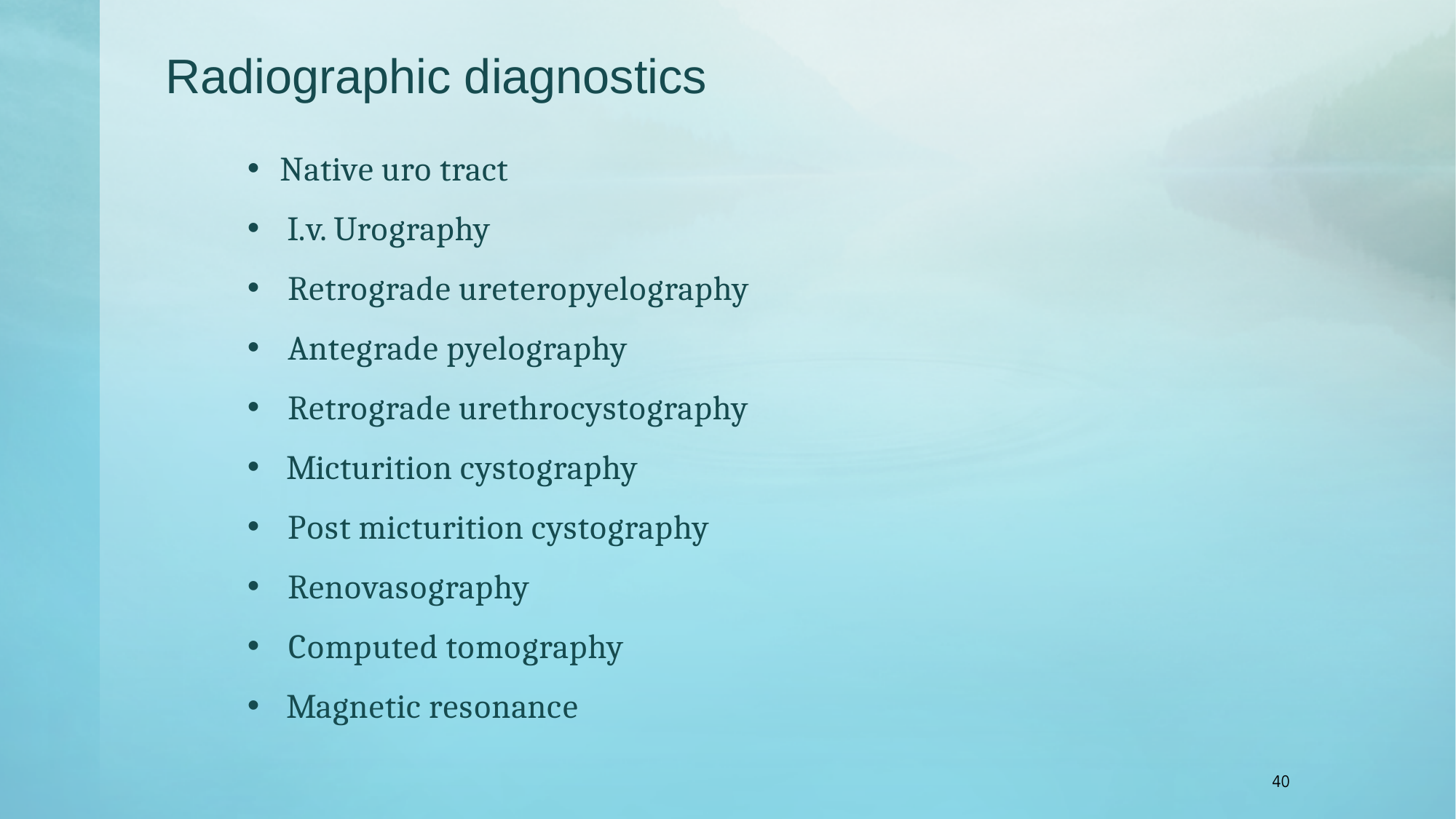

# Radiographic diagnostics
 Native uro tract
  I.v. Urography
  Retrograde ureteropyelography
  Antegrade pyelography
  Retrograde urethrocystography
  Micturition cystography
  Post micturition cystography
  Renovasography
  Computed tomography
  Magnetic resonance
40